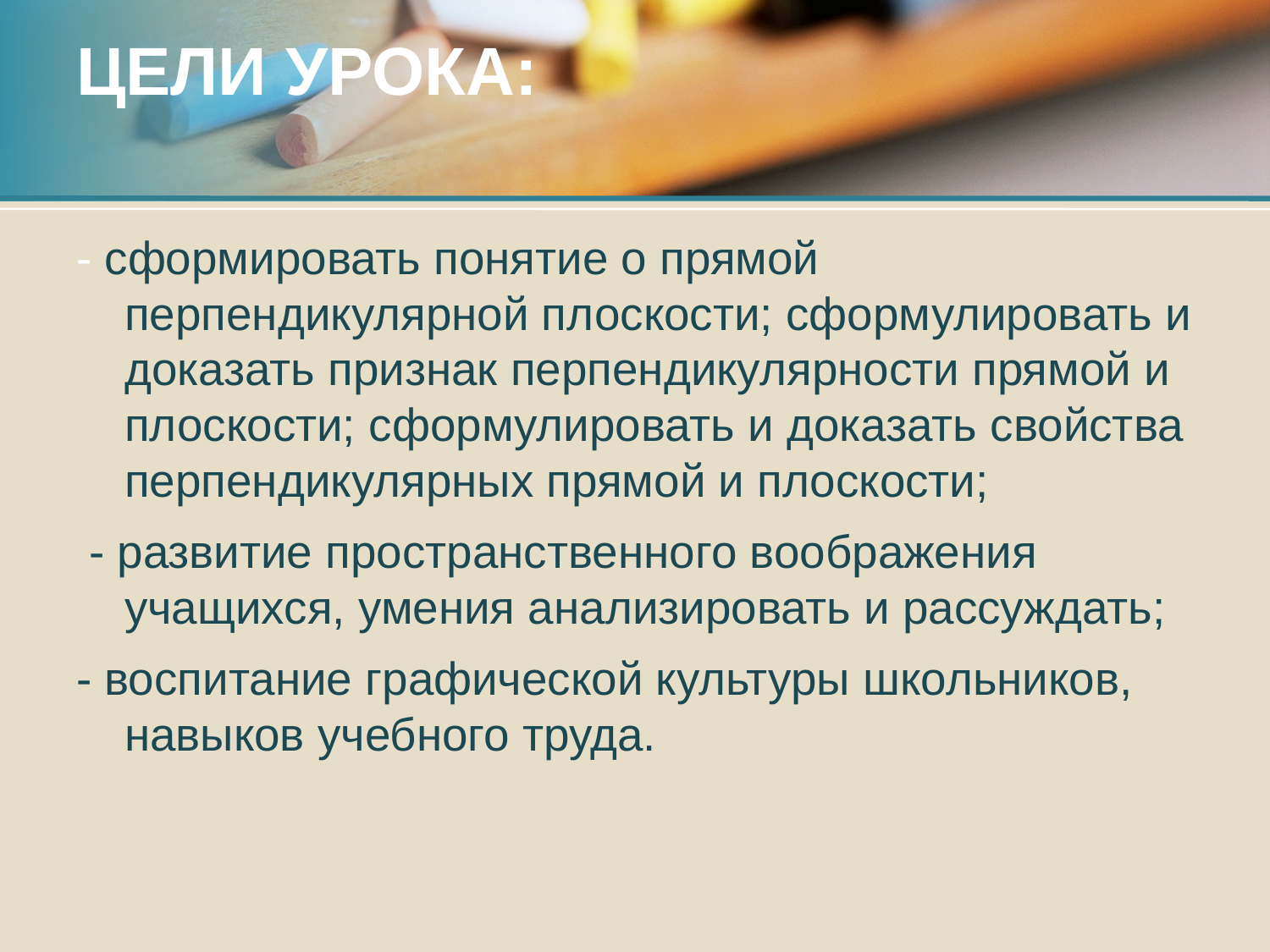

# ЦЕЛИ УРОКА:
- сформировать понятие о прямой перпендикулярной плоскости; сформулировать и доказать признак перпендикулярности прямой и плоскости; сформулировать и доказать свойства перпендикулярных прямой и плоскости;
 - развитие пространственного воображения учащихся, умения анализировать и рассуждать;
- воспитание графической культуры школьников, навыков учебного труда.